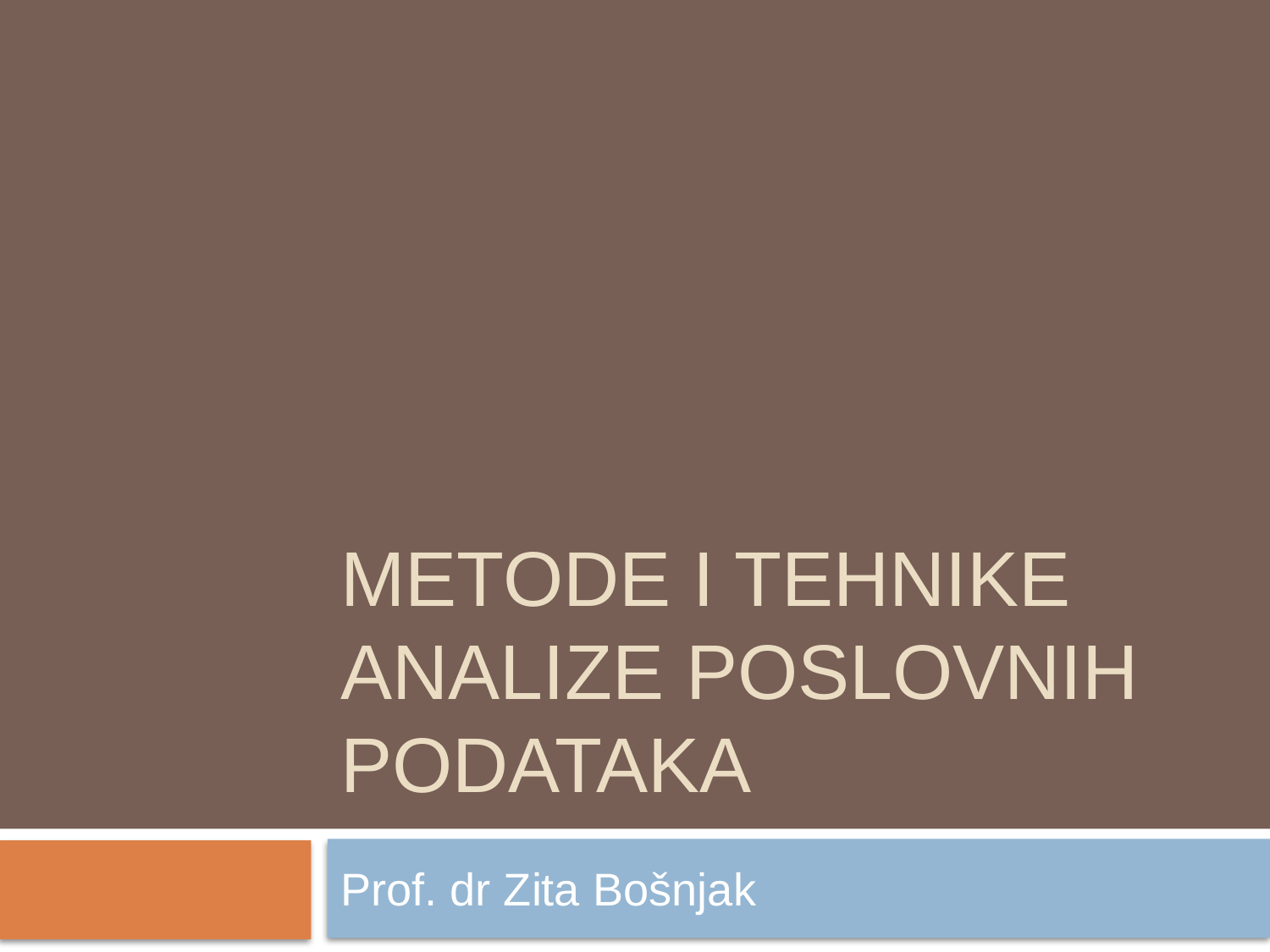

# Metode i tehnike analize poslovnih podataka
Prof. dr Zita Bošnjak